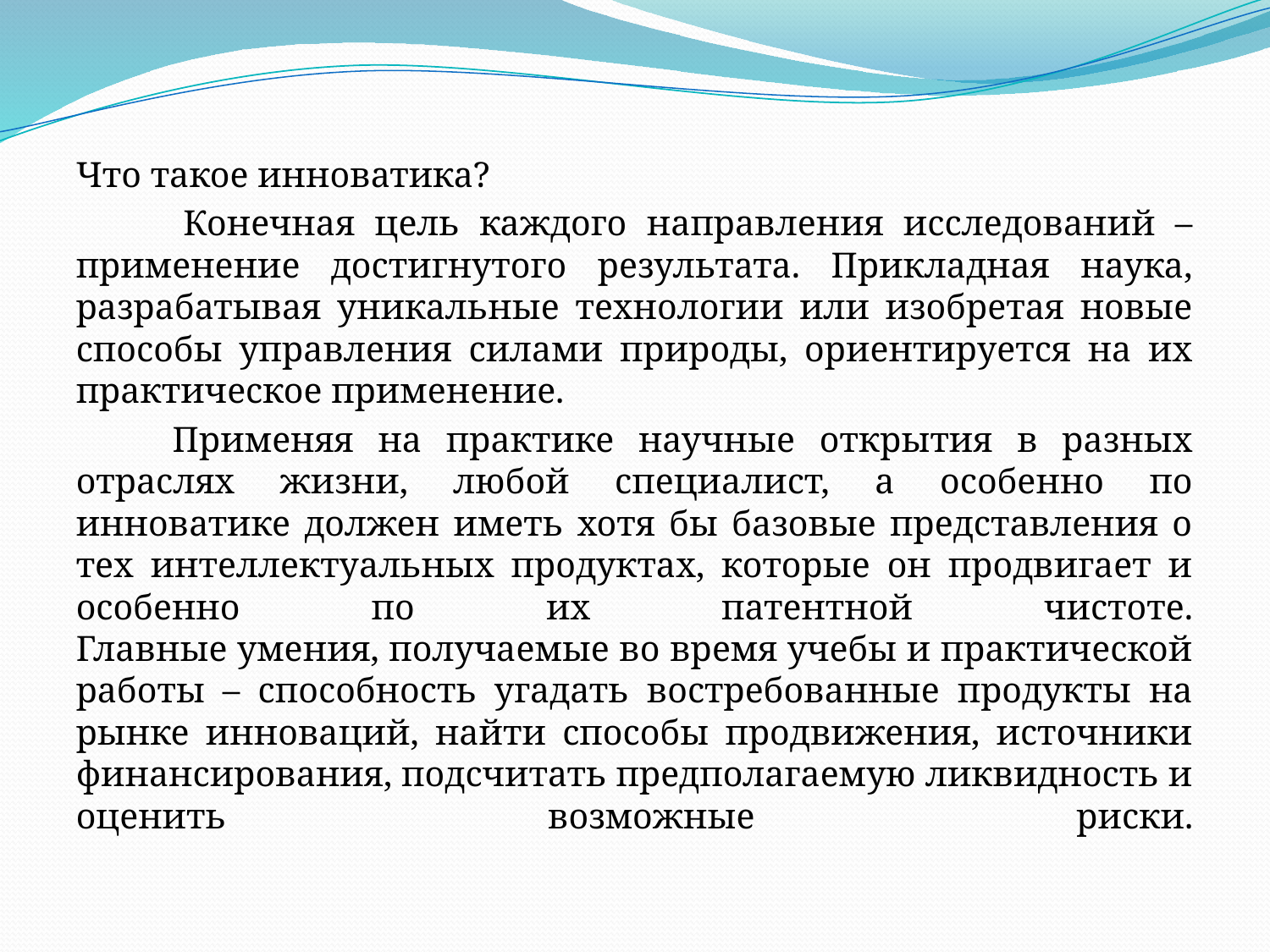

Что такое инноватика?
 	Конечная цель каждого направления исследований – применение достигнутого результата. Прикладная наука, разрабатывая уникальные технологии или изобретая новые способы управления силами природы, ориентируется на их практическое применение.
	Применяя на практике научные открытия в разных отраслях жизни, любой специалист, а особенно по инноватике должен иметь хотя бы базовые представления о тех интеллектуальных продуктах, которые он продвигает и особенно по их патентной чистоте.
Главные умения, получаемые во время учебы и практической работы – способность угадать востребованные продукты на рынке инноваций, найти способы продвижения, источники финансирования, подсчитать предполагаемую ликвидность и оценить возможные риски.